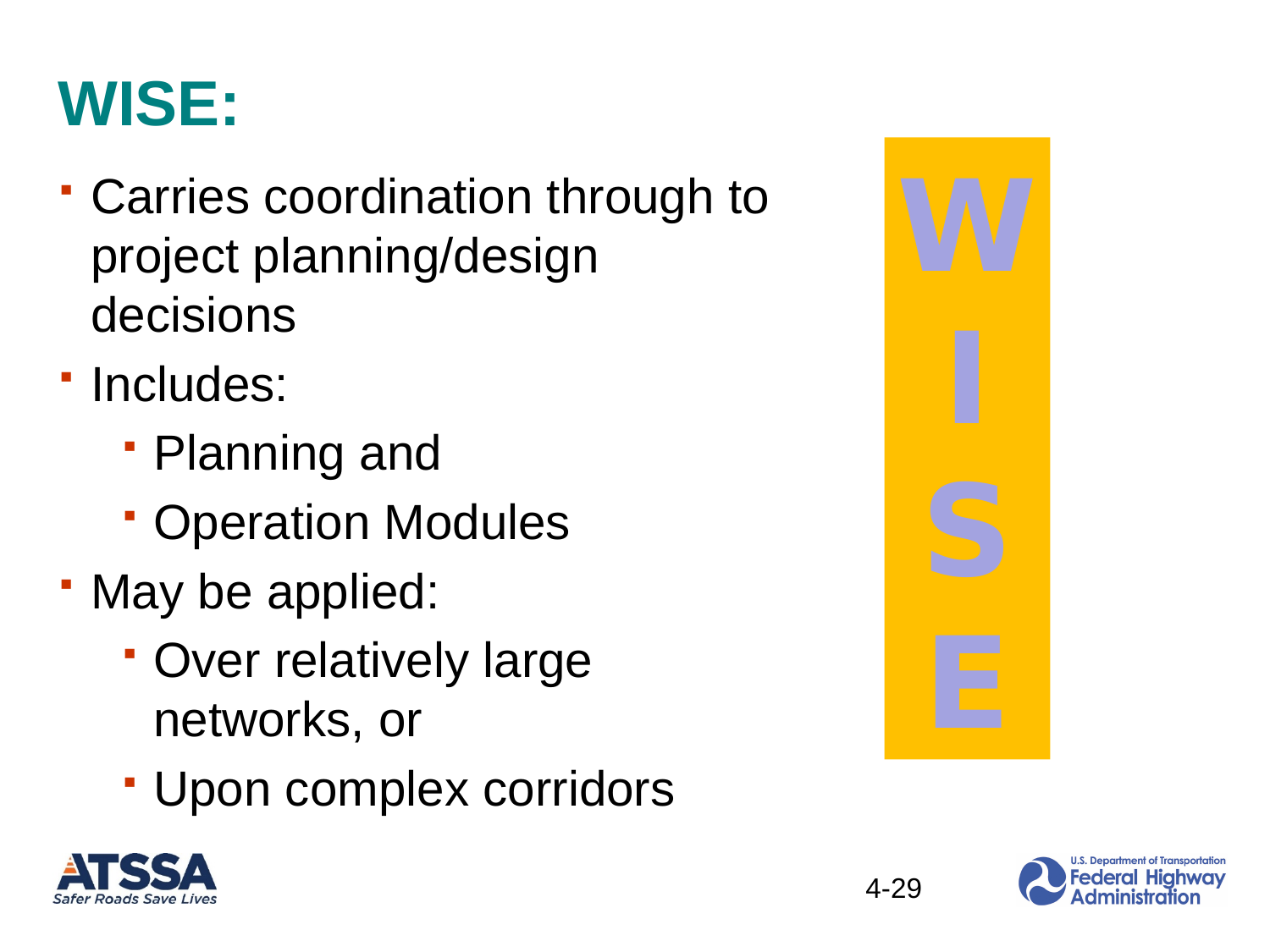

# WISE:
W
I
S
E
Carries coordination through to project planning/design decisions
Includes:
Planning and
Operation Modules
May be applied:
Over relatively large networks, or
Upon complex corridors